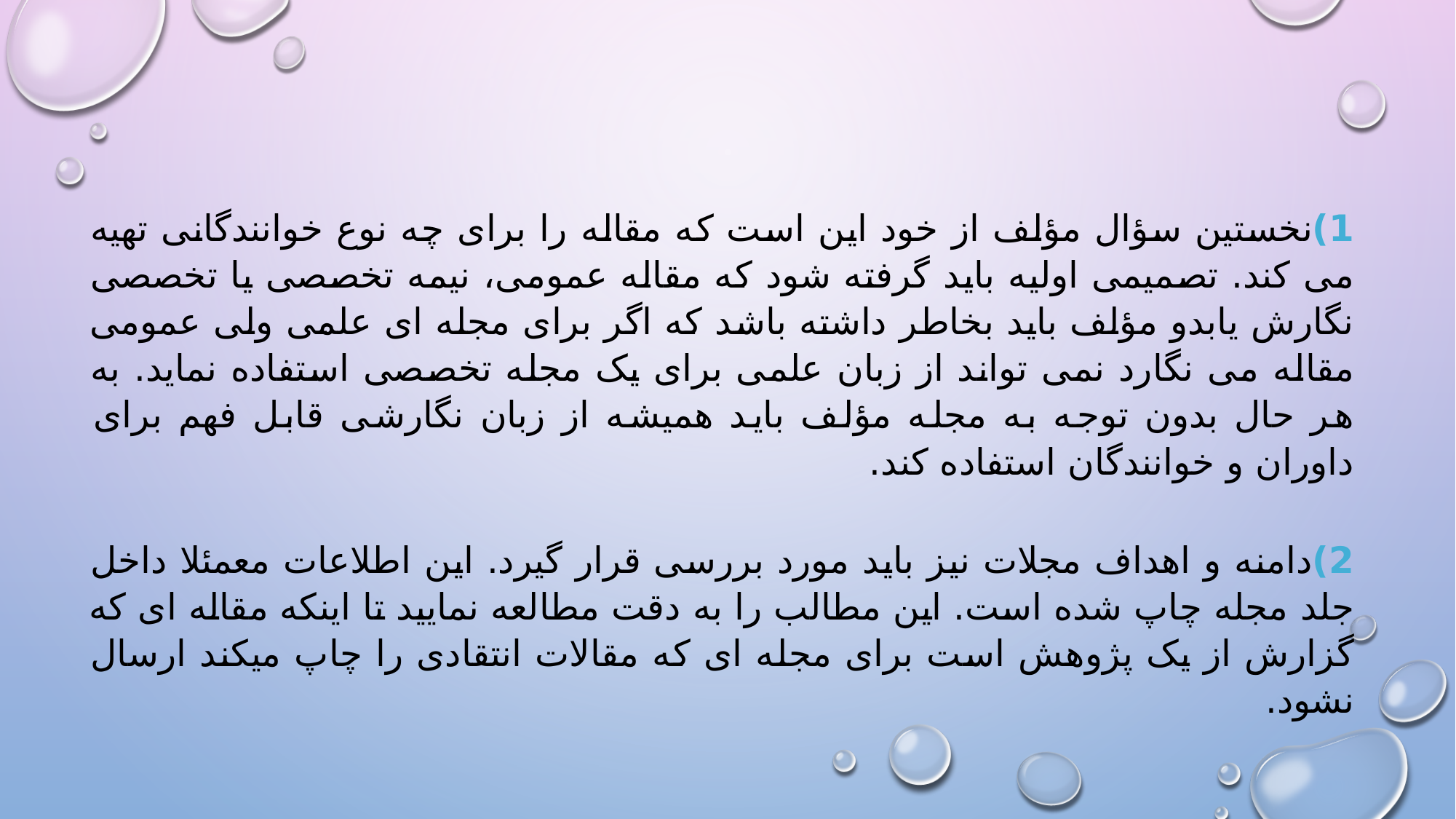

1)نخستین سؤال مؤلف از خود این است که مقاله را برای چه نوع خوانندگانی تهیه می کند. تصمیمی اولیه باید گرفته شود که مقاله عمومی، نیمه تخصصی یا تخصصی نگارش یابدو مؤلف باید بخاطر داشته باشد که اگر برای مجله ای علمی ولی عمومی مقاله می نگارد نمی تواند از زبان علمی برای یک مجله تخصصی استفاده نماید. به هر حال بدون توجه به مجله مؤلف باید همیشه از زبان نگارشی قابل فهم برای داوران و خوانندگان استفاده کند.

2)دامنه و اهداف مجلات نیز باید مورد بررسی قرار گیرد. این اطلاعات معمئلا داخل جلد مجله چاپ شده است. این مطالب را به دقت مطالعه نمایید تا اینکه مقاله ای که گزارش از یک پژوهش است برای مجله ای که مقالات انتقادی را چاپ میکند ارسال نشود.